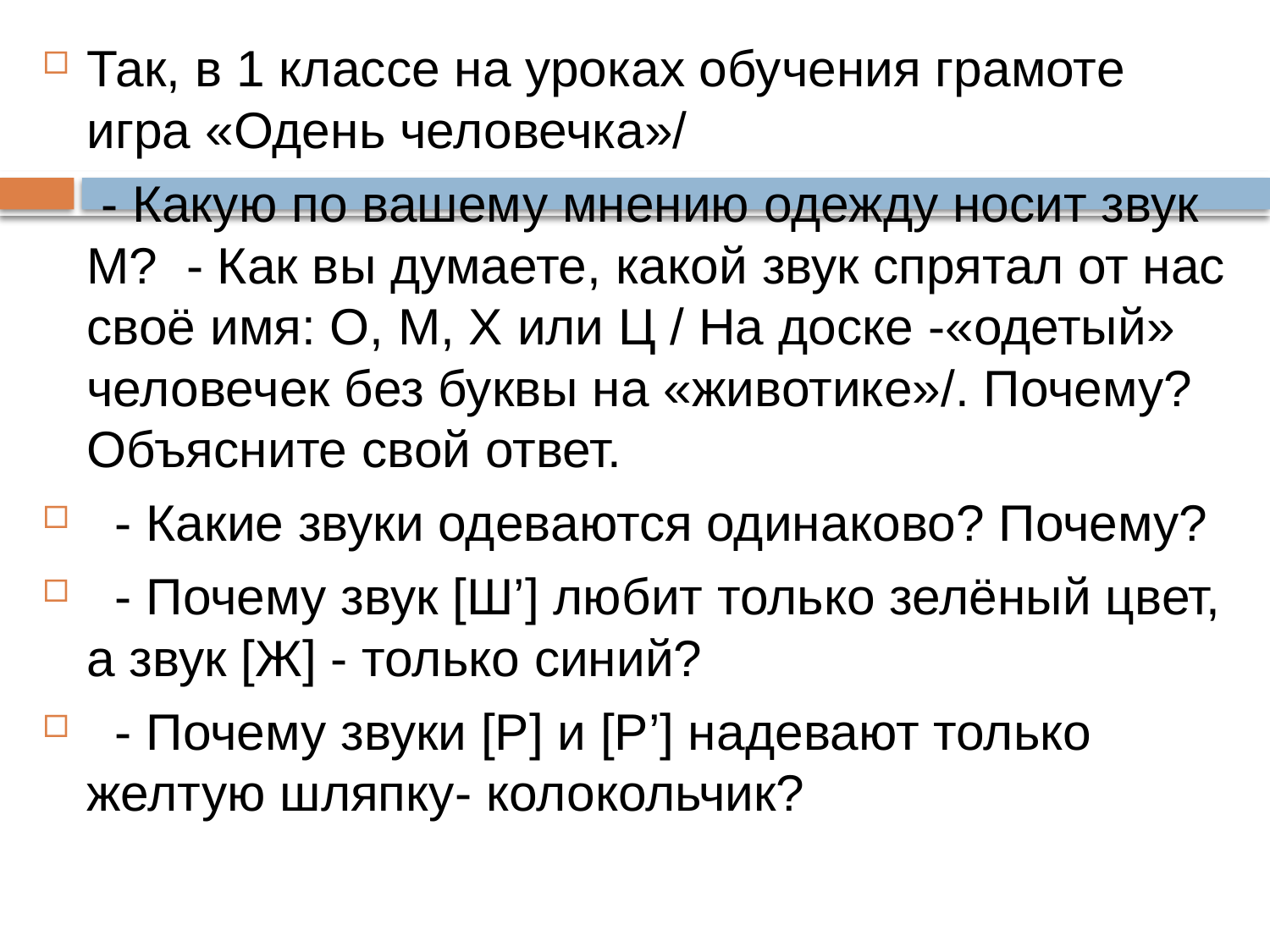

Так, в 1 классе на уроках обучения грамоте игра «Одень человечка»/
 - Какую по вашему мнению одежду носит звук М?  - Как вы думаете, какой звук спрятал от нас своё имя: О, М, Х или Ц / На доске -«одетый» человечек без буквы на «животике»/. Почему? Объясните свой ответ.
  - Какие звуки одеваются одинаково? Почему?
  - Почему звук [Ш’] любит только зелёный цвет, а звук [Ж] - только синий?
  - Почему звуки [Р] и [Р’] надевают только желтую шляпку- колокольчик?